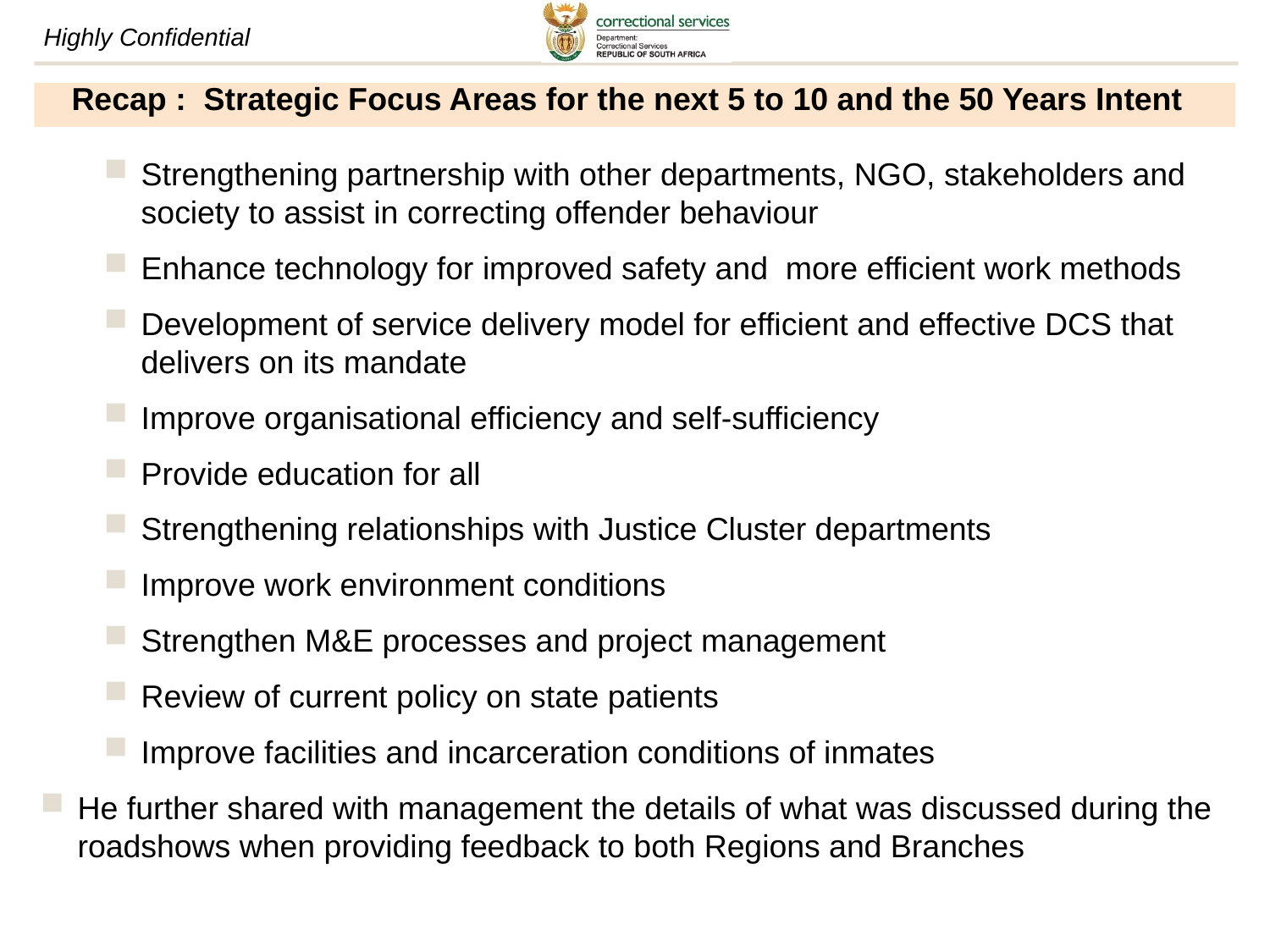

# Recap :  Strategic Focus Areas for the next 5 to 10 and the 50 Years Intent
Strengthening partnership with other departments, NGO, stakeholders and society to assist in correcting offender behaviour
Enhance technology for improved safety and  more efficient work methods
Development of service delivery model for efficient and effective DCS that delivers on its mandate
Improve organisational efficiency and self-sufficiency
Provide education for all
Strengthening relationships with Justice Cluster departments
Improve work environment conditions
Strengthen M&E processes and project management
Review of current policy on state patients
Improve facilities and incarceration conditions of inmates
He further shared with management the details of what was discussed during the roadshows when providing feedback to both Regions and Branches